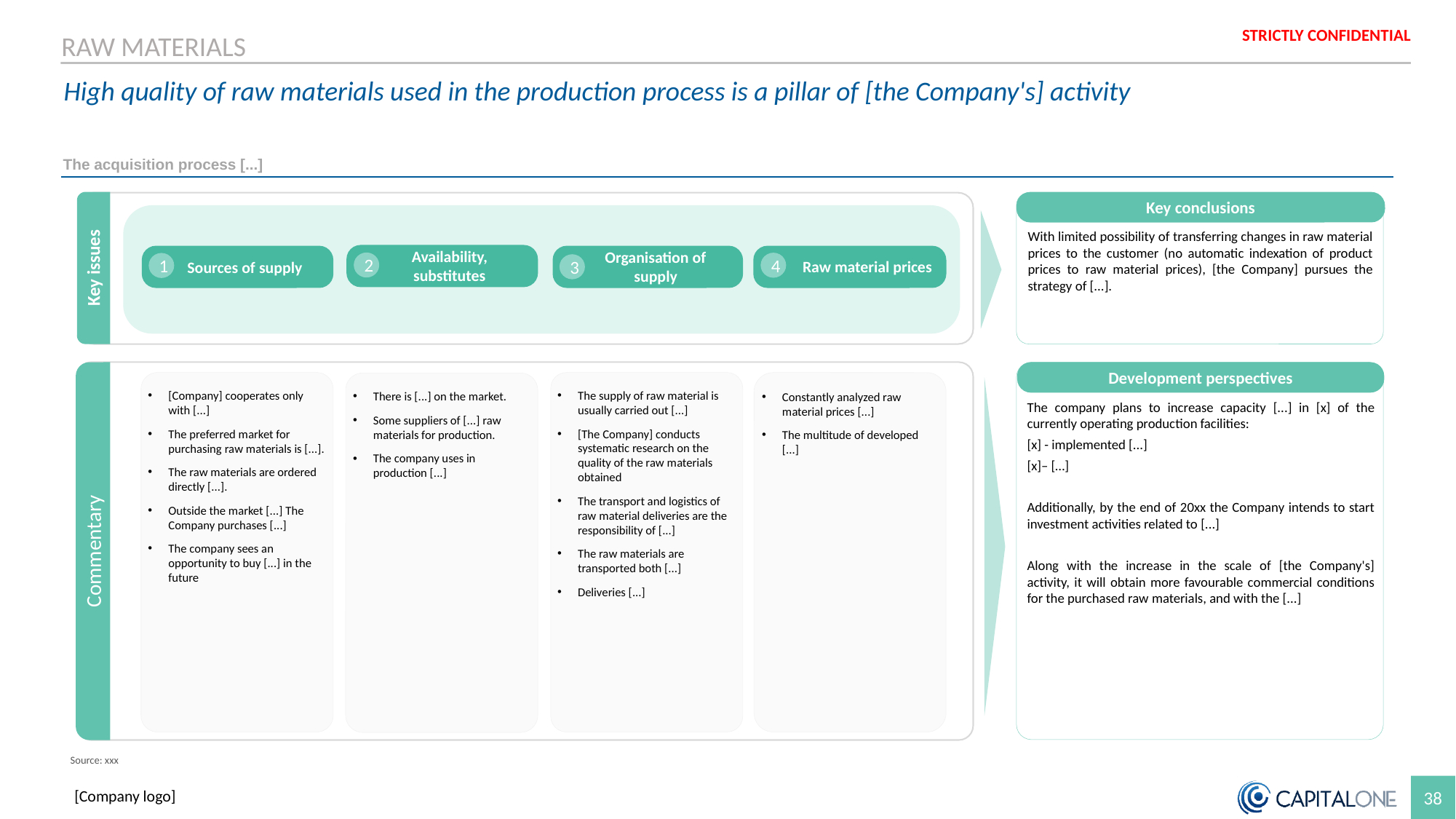

RAW MATERIALS
High quality of raw materials used in the production process is a pillar of [the Company's] activity
The acquisition process [...]
Key conclusions

With limited possibility of transferring changes in raw material prices to the customer (no automatic indexation of product prices to raw material prices), [the Company] pursues the strategy of [...].
Availability, substitutes
Organisation of supply

Raw material prices
Sources of supply
2
4
1
3
Key issues

Development perspectives

[Company] cooperates only with [...]
The preferred market for purchasing raw materials is [...].
The raw materials are ordered directly [...].
Outside the market [...] The Company purchases [...]
The company sees an opportunity to buy [...] in the future
The supply of raw material is usually carried out [...]
[The Company] conducts systematic research on the quality of the raw materials obtained
The transport and logistics of raw material deliveries are the responsibility of [...]
The raw materials are transported both [...]
Deliveries [...]
Constantly analyzed raw material prices [...]
The multitude of developed [...]

There is [...] on the market.
Some suppliers of [...] raw materials for production.
The company uses in production [...]

The company plans to increase capacity [...] in [x] of the currently operating production facilities:
[x] - implemented [...]
[x]– […]

Additionally, by the end of 20xx the Company intends to start investment activities related to [...]

Along with the increase in the scale of [the Company's] activity, it will obtain more favourable commercial conditions for the purchased raw materials, and with the [...]
Commentary
Source: xxx